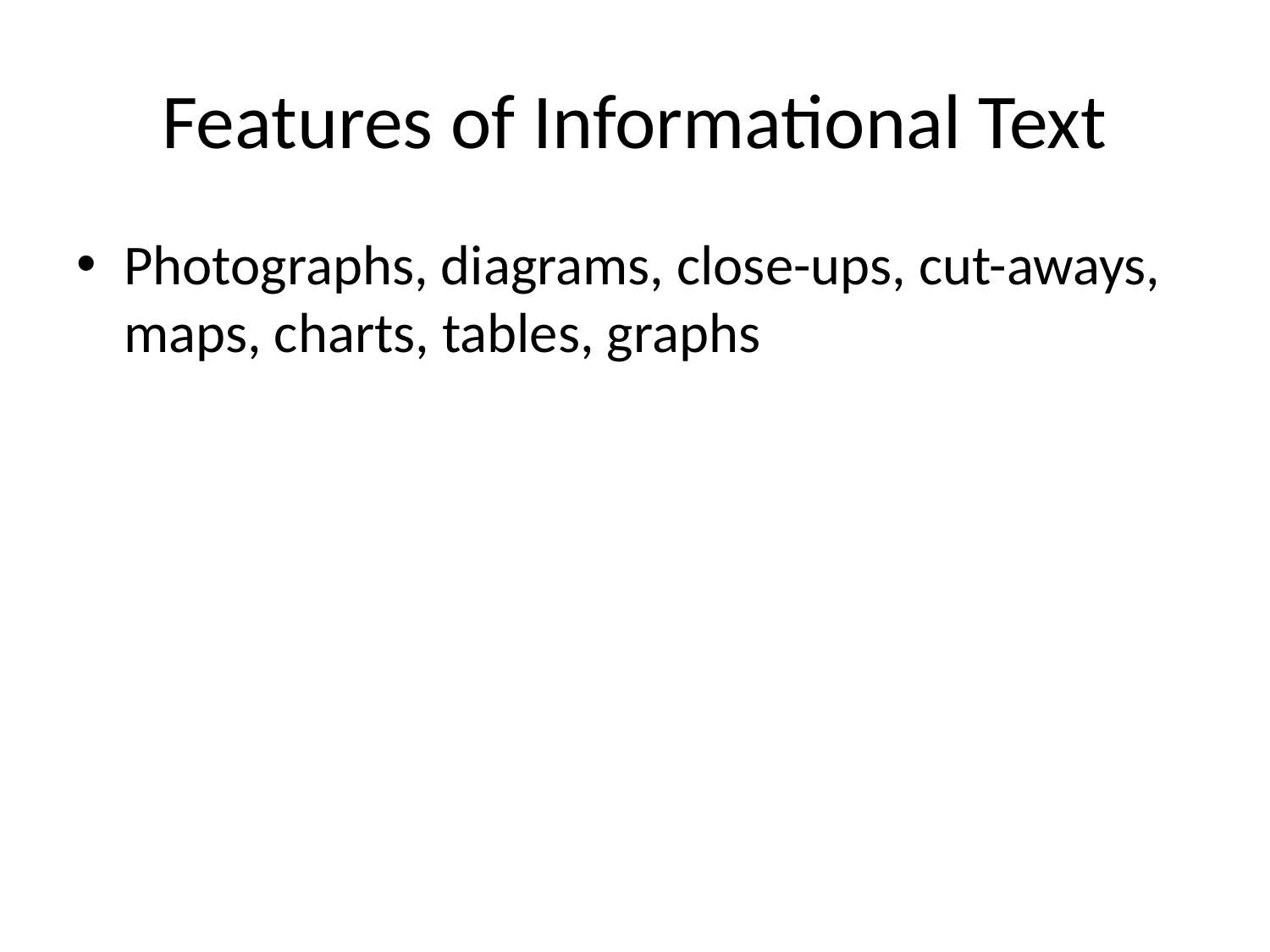

# Features of Informational Text
Photographs, diagrams, close-ups, cut-aways, maps, charts, tables, graphs